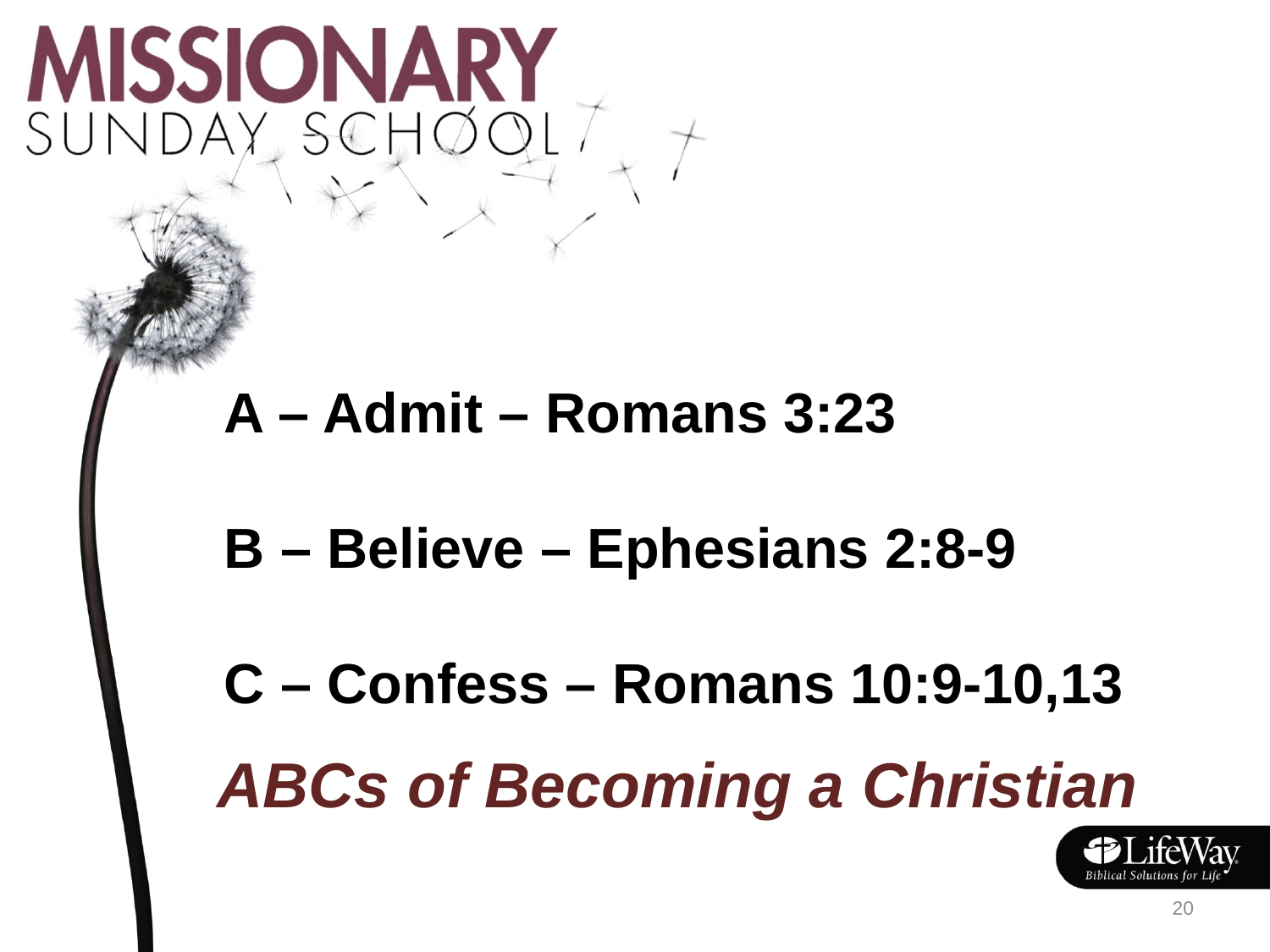

A – Admit – Romans 3:23

B – Believe – Ephesians 2:8-9

C – Confess – Romans 10:9-10,13
ABCs of Becoming a Christian
20